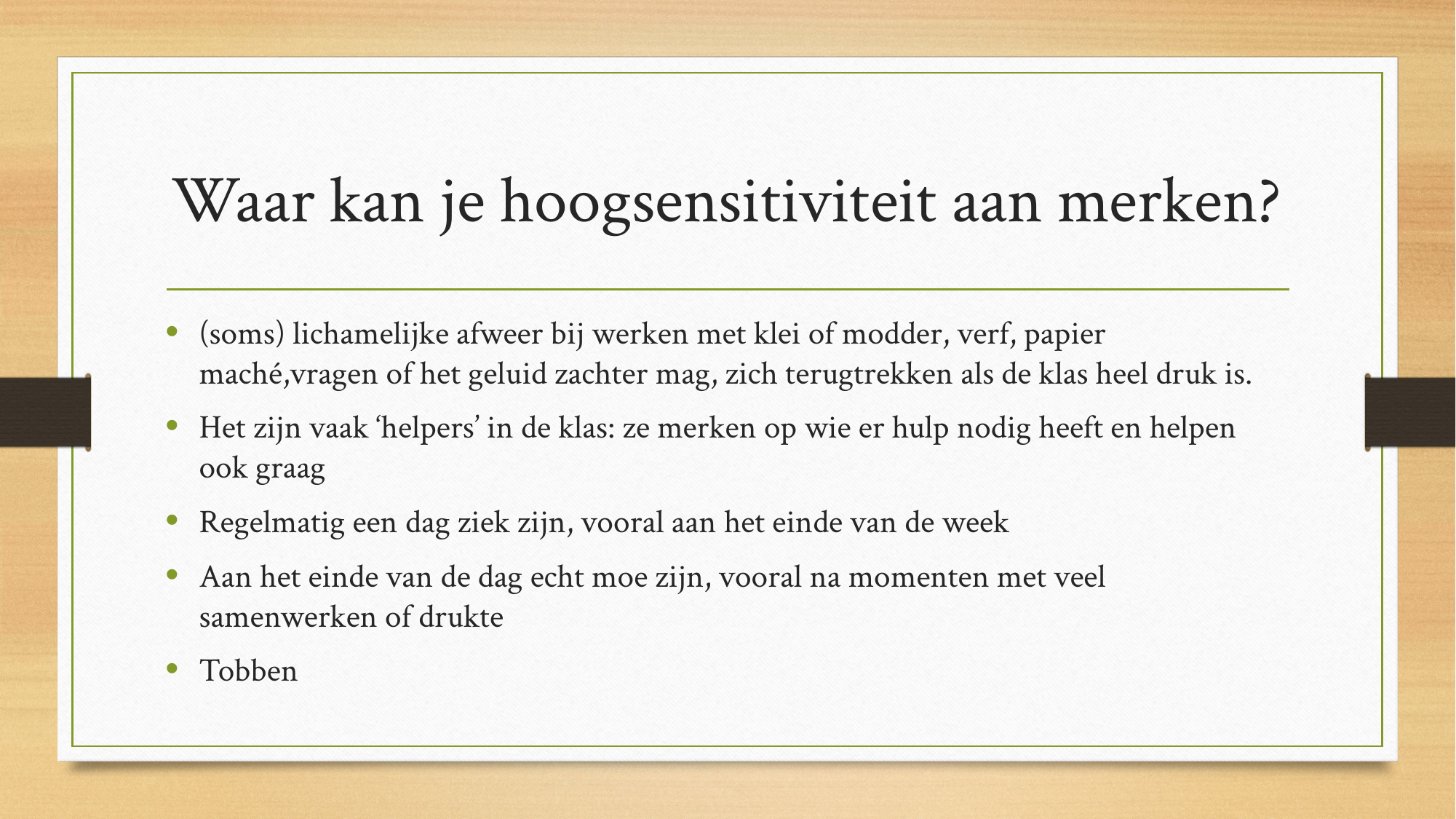

# Waar kan je hoogsensitiviteit aan merken?
(soms) lichamelijke afweer bij werken met klei of modder, verf, papier maché,vragen of het geluid zachter mag, zich terugtrekken als de klas heel druk is.
Het zijn vaak ‘helpers’ in de klas: ze merken op wie er hulp nodig heeft en helpen ook graag
Regelmatig een dag ziek zijn, vooral aan het einde van de week
Aan het einde van de dag echt moe zijn, vooral na momenten met veel samenwerken of drukte
Tobben